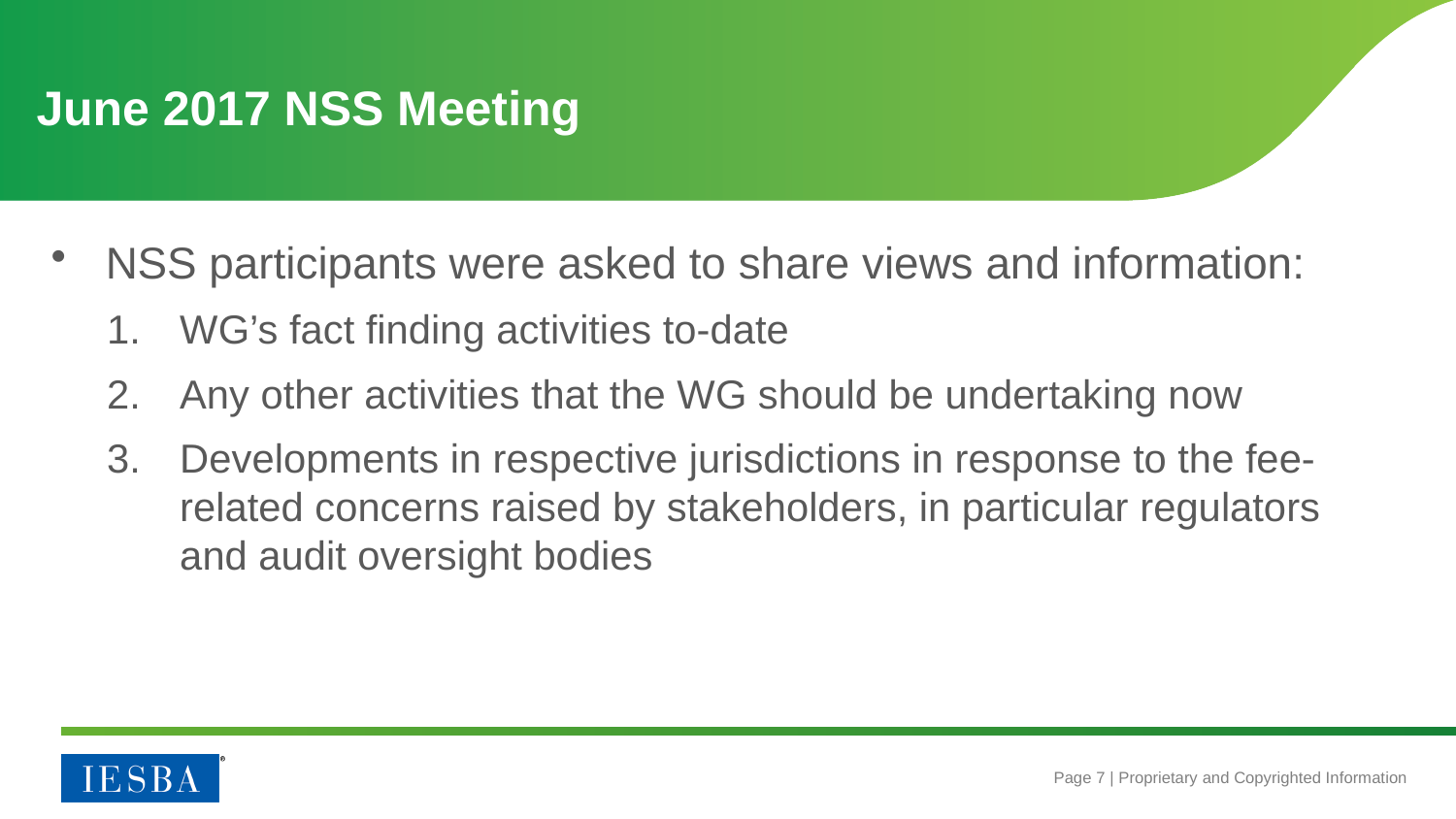

# June 2017 NSS Meeting
NSS participants were asked to share views and information:
WG’s fact finding activities to-date
Any other activities that the WG should be undertaking now
Developments in respective jurisdictions in response to the fee-related concerns raised by stakeholders, in particular regulators and audit oversight bodies